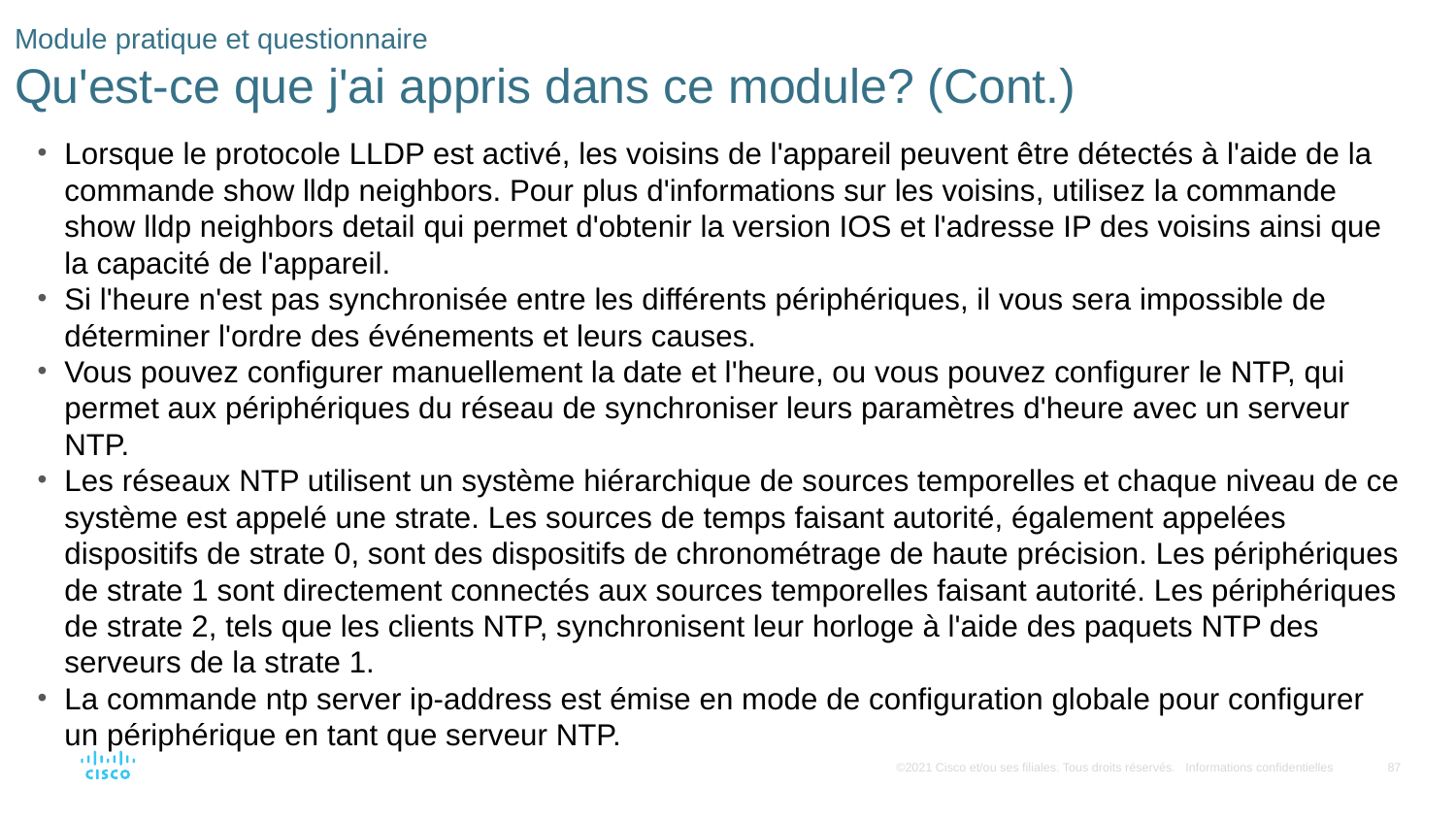

# Module pratique et questionnaire Qu'est-ce que j'ai appris dans ce module? (Cont.)
Lorsque le protocole LLDP est activé, les voisins de l'appareil peuvent être détectés à l'aide de la commande show lldp neighbors. Pour plus d'informations sur les voisins, utilisez la commande show lldp neighbors detail qui permet d'obtenir la version IOS et l'adresse IP des voisins ainsi que la capacité de l'appareil.
Si l'heure n'est pas synchronisée entre les différents périphériques, il vous sera impossible de déterminer l'ordre des événements et leurs causes.
Vous pouvez configurer manuellement la date et l'heure, ou vous pouvez configurer le NTP, qui permet aux périphériques du réseau de synchroniser leurs paramètres d'heure avec un serveur NTP.
Les réseaux NTP utilisent un système hiérarchique de sources temporelles et chaque niveau de ce système est appelé une strate. Les sources de temps faisant autorité, également appelées dispositifs de strate 0, sont des dispositifs de chronométrage de haute précision. Les périphériques de strate 1 sont directement connectés aux sources temporelles faisant autorité. Les périphériques de strate 2, tels que les clients NTP, synchronisent leur horloge à l'aide des paquets NTP des serveurs de la strate 1.
La commande ntp server ip-address est émise en mode de configuration globale pour configurer un périphérique en tant que serveur NTP.